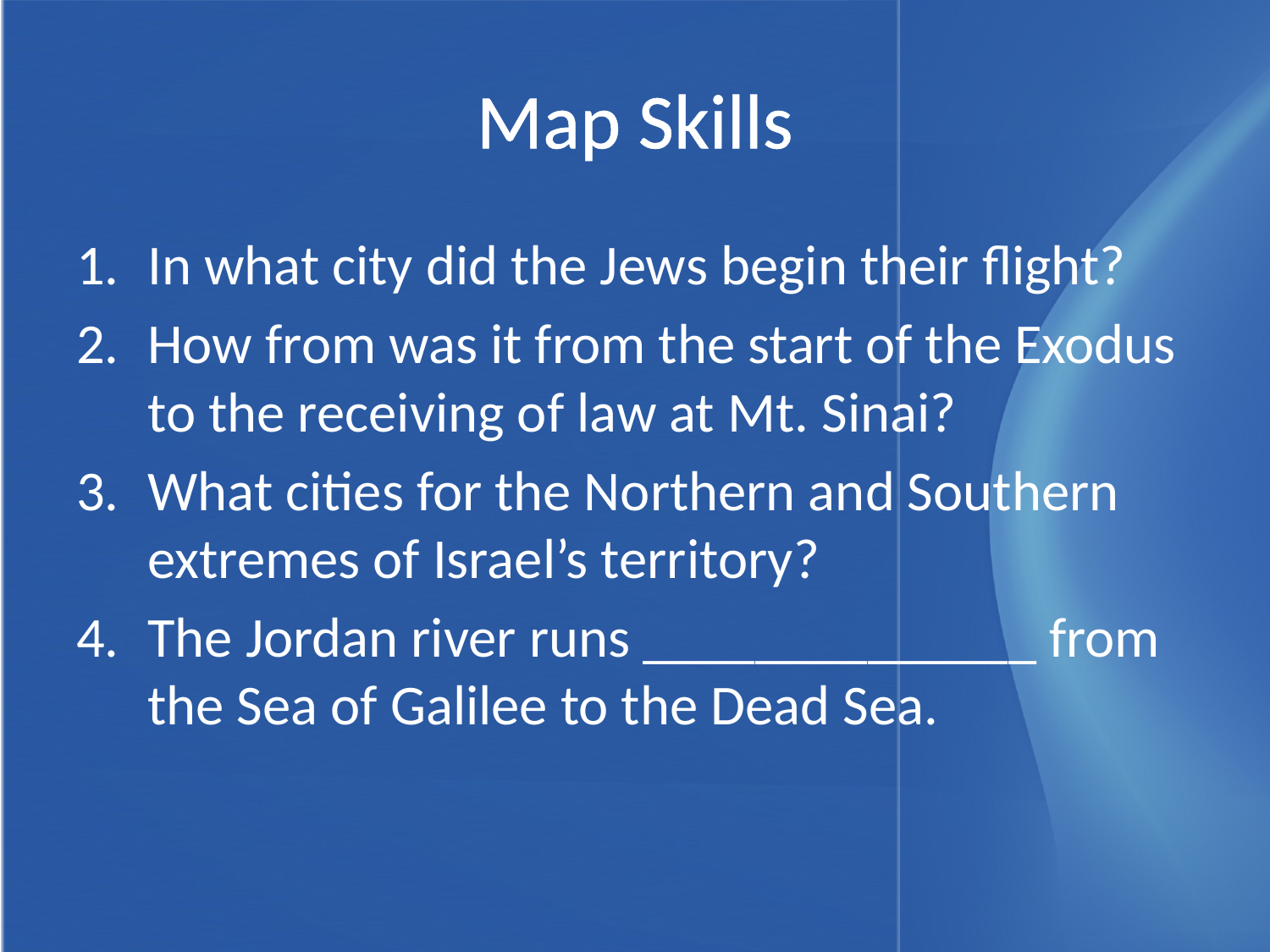

# Map Skills
In what city did the Jews begin their flight?
How from was it from the start of the Exodus to the receiving of law at Mt. Sinai?
What cities for the Northern and Southern extremes of Israel’s territory?
The Jordan river runs ______________ from the Sea of Galilee to the Dead Sea.